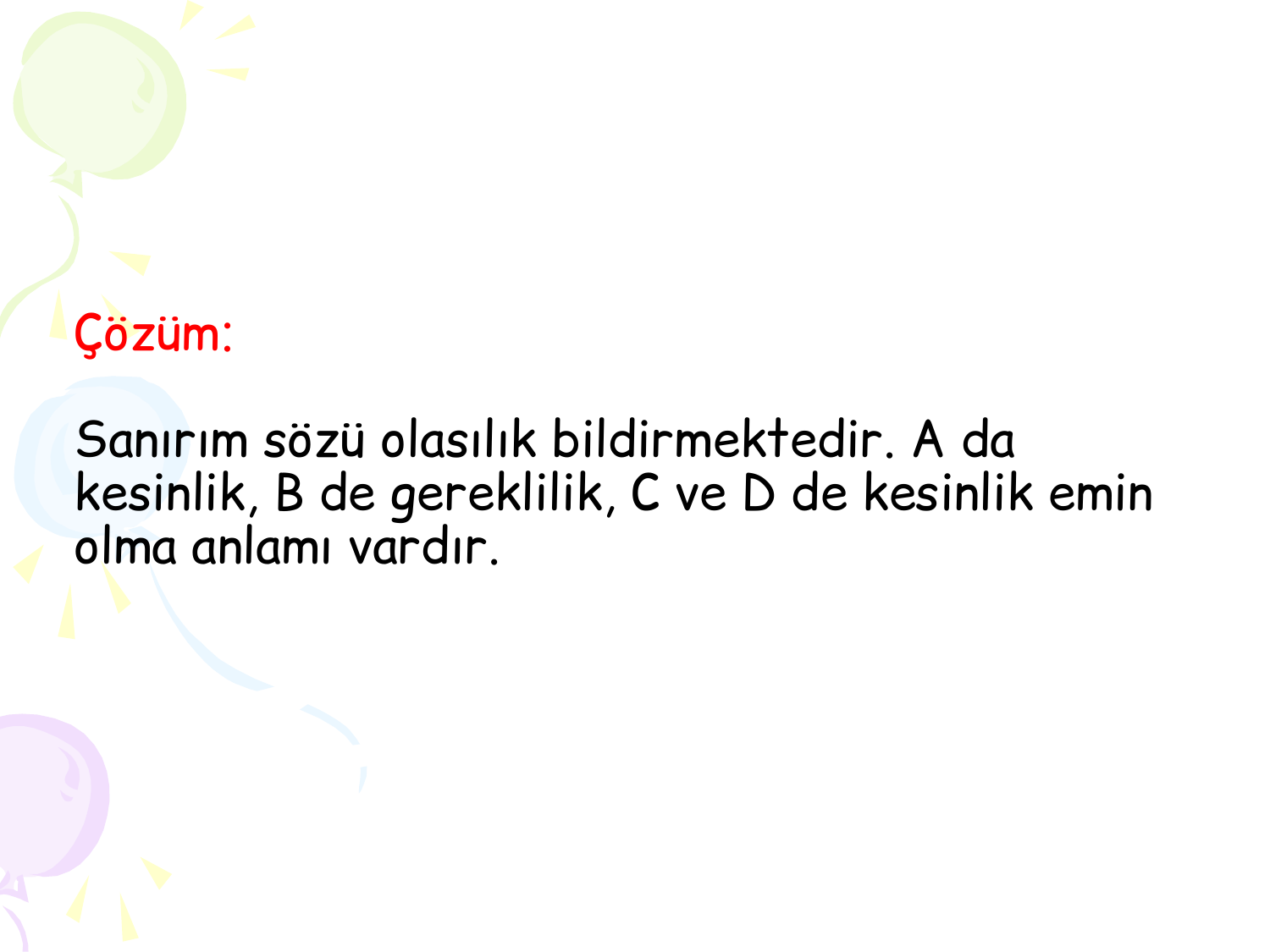

# Çözüm: Sanırım sözü olasılık bildirmektedir. A da kesinlik, B de gereklilik, C ve D de kesinlik emin olma anlamı vardır.